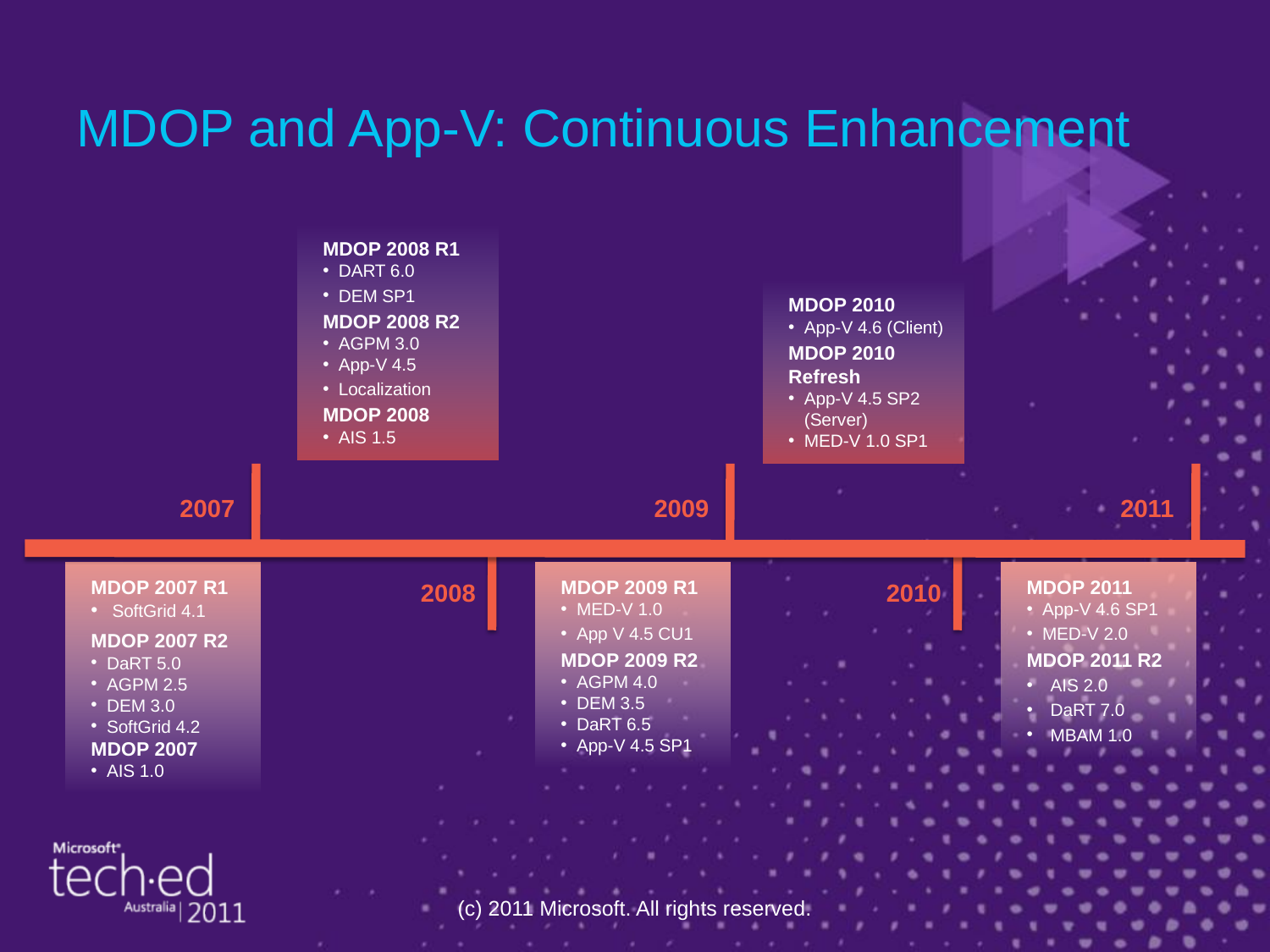

# MDOP and App-V: Continuous Enhancement
MDOP 2008 R1
DART 6.0
DEM SP1
MDOP 2008 R2
AGPM 3.0
App-V 4.5
Localization
MDOP 2008
AIS 1.5
MDOP 2010
App-V 4.6 (Client)
MDOP 2010
Refresh
App-V 4.5 SP2 (Server)
MED-V 1.0 SP1
2007
2009
2011
2008
2010
MDOP 2007 R1
 SoftGrid 4.1
MDOP 2007 R2
DaRT 5.0
AGPM 2.5
DEM 3.0
SoftGrid 4.2
MDOP 2007
AIS 1.0
MDOP 2009 R1
MED-V 1.0
App V 4.5 CU1
MDOP 2009 R2
AGPM 4.0
DEM 3.5
DaRT 6.5
App-V 4.5 SP1
MDOP 2011
App-V 4.6 SP1
MED-V 2.0
MDOP 2011 R2
AIS 2.0
DaRT 7.0
MBAM 1.0
(c) 2011 Microsoft. All rights reserved.